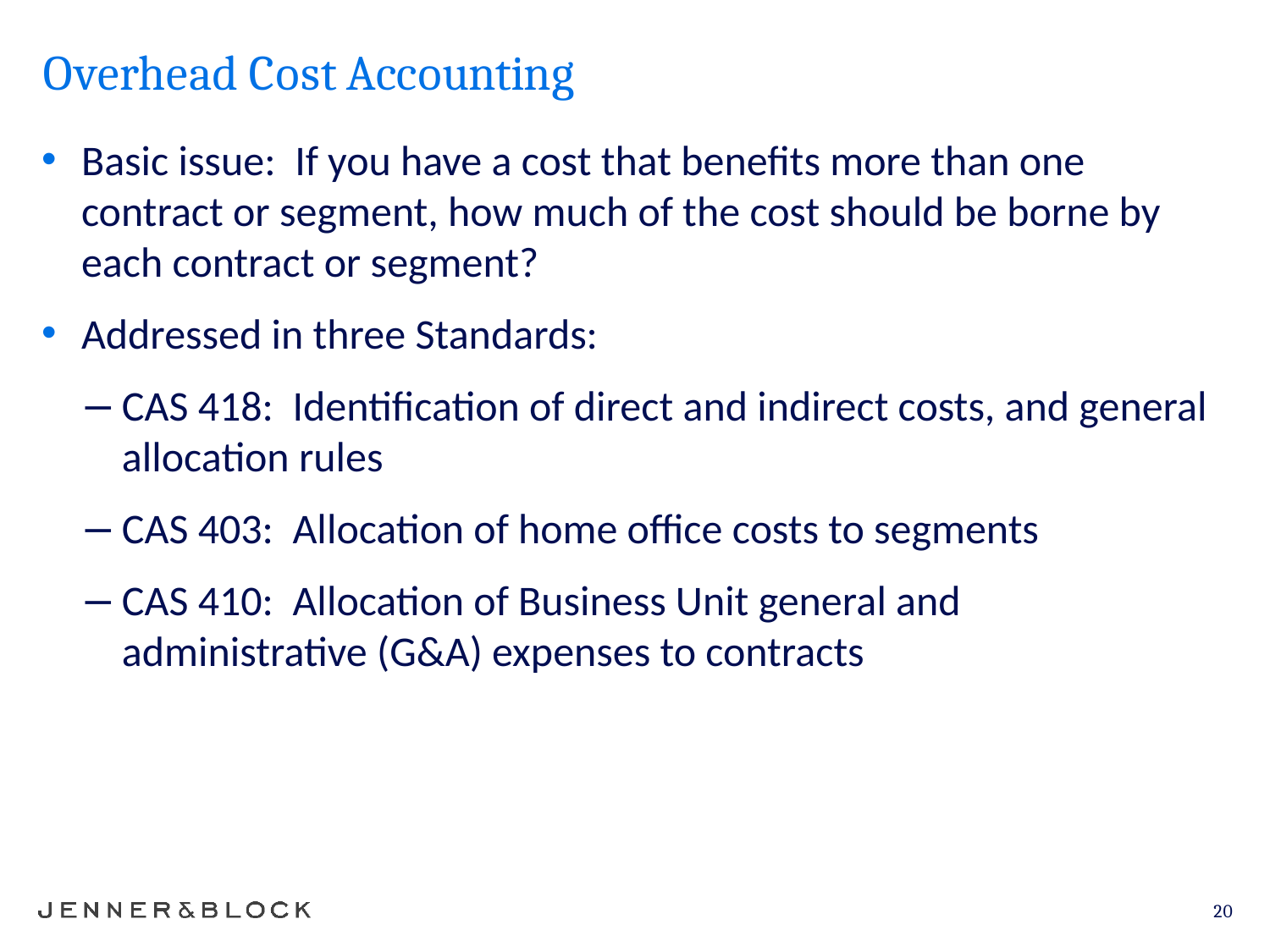

20
# Overhead Cost Accounting
Basic issue:  If you have a cost that benefits more than one contract or segment, how much of the cost should be borne by each contract or segment?
Addressed in three Standards:
CAS 418:  Identification of direct and indirect costs, and general allocation rules
CAS 403:  Allocation of home office costs to segments
CAS 410:  Allocation of Business Unit general and administrative (G&A) expenses to contracts